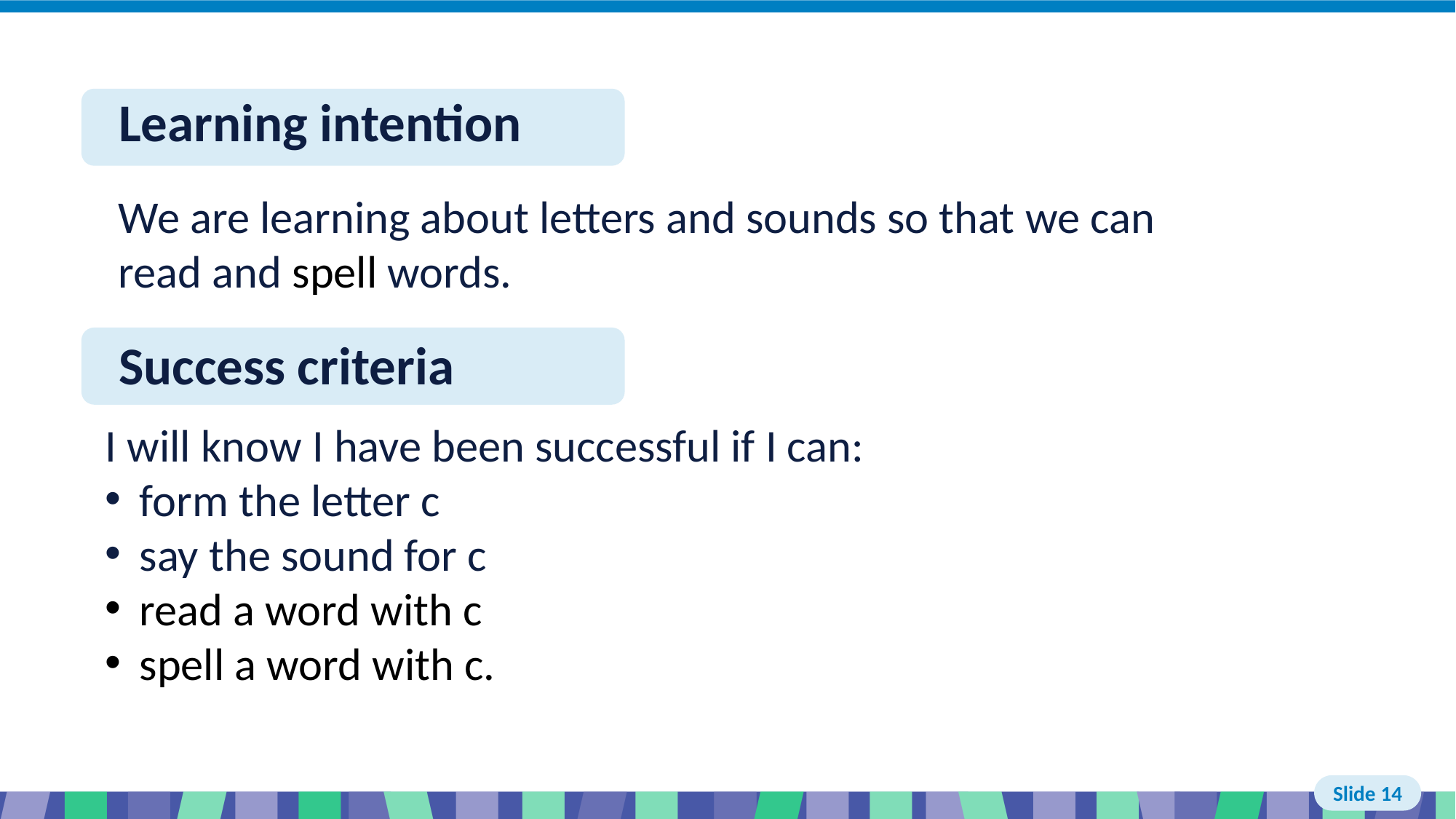

# Slide 14 Learning intention and success criteria
I will know I have been successful if I can:
form the letter c
say the sound for c
read a word with c
spell a word with c.